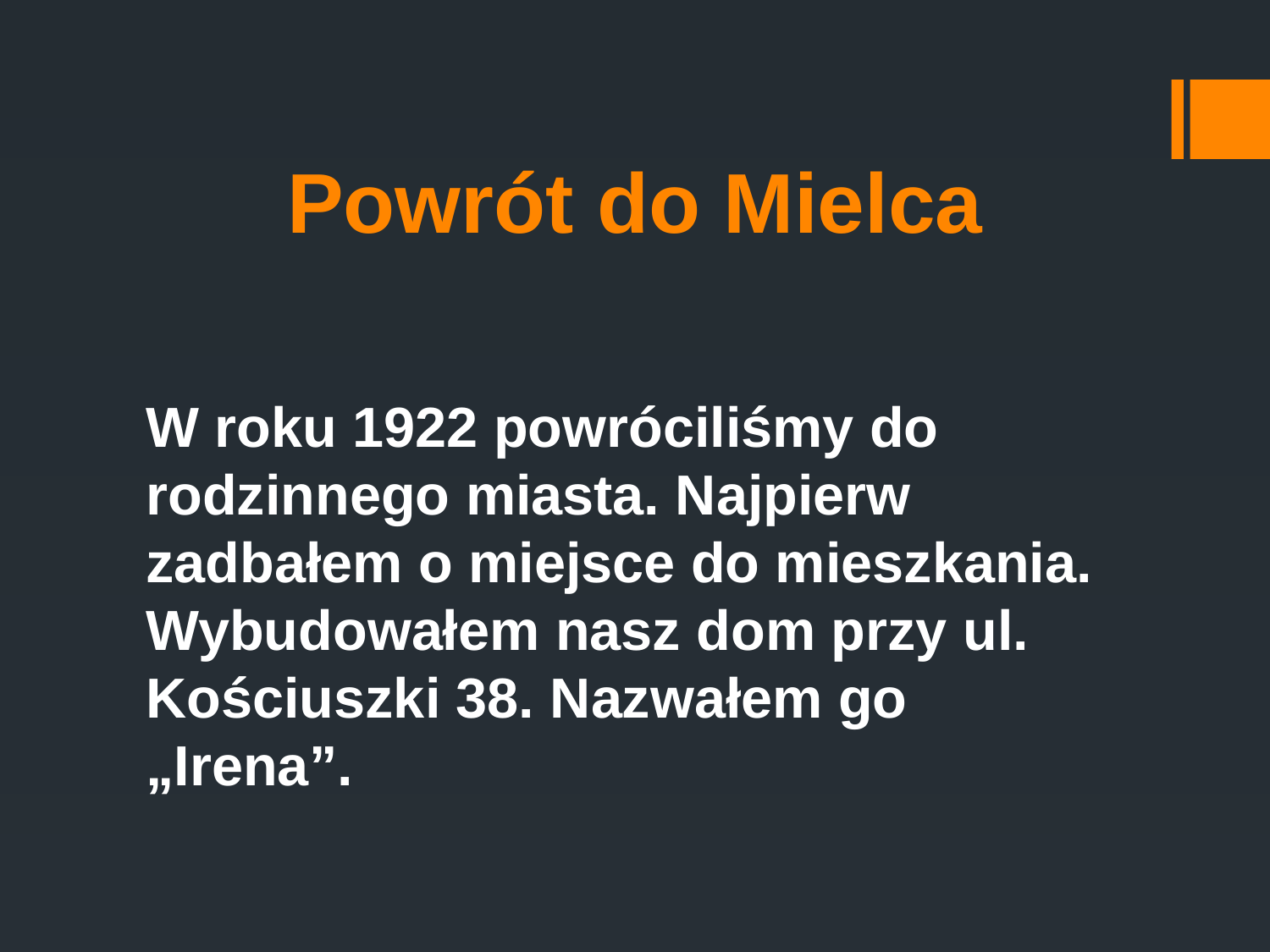

# Powrót do Mielca
W roku 1922 powróciliśmy do rodzinnego miasta. Najpierw zadbałem o miejsce do mieszkania. Wybudowałem nasz dom przy ul. Kościuszki 38. Nazwałem go „Irena”.